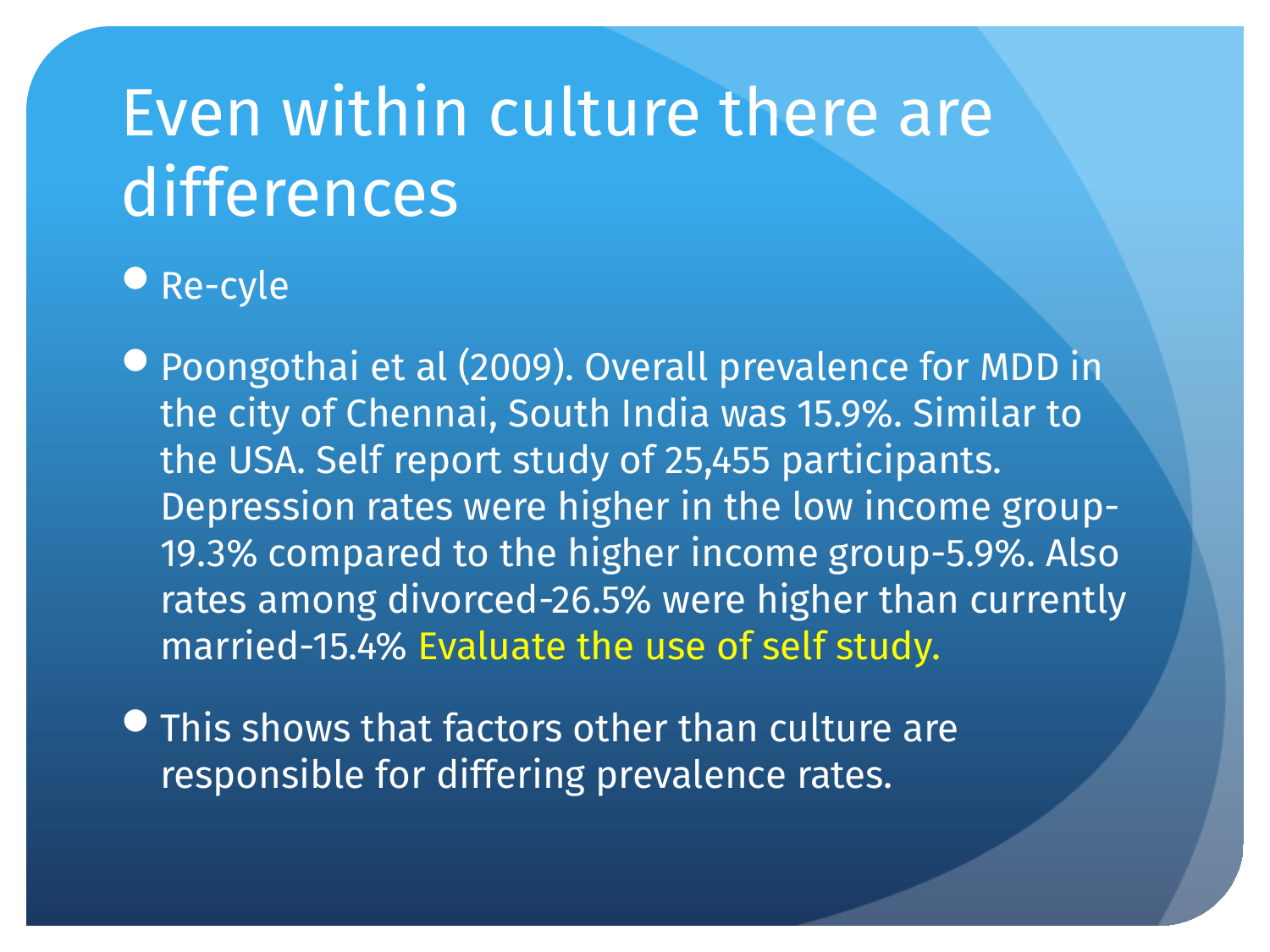

# Even within culture there are differences
Re-cyle
Poongothai et al (2009). Overall prevalence for MDD in the city of Chennai, South India was 15.9%. Similar to the USA. Self report study of 25,455 participants. Depression rates were higher in the low income group-19.3% compared to the higher income group-5.9%. Also rates among divorced-26.5% were higher than currently married-15.4% Evaluate the use of self study.
This shows that factors other than culture are responsible for differing prevalence rates.